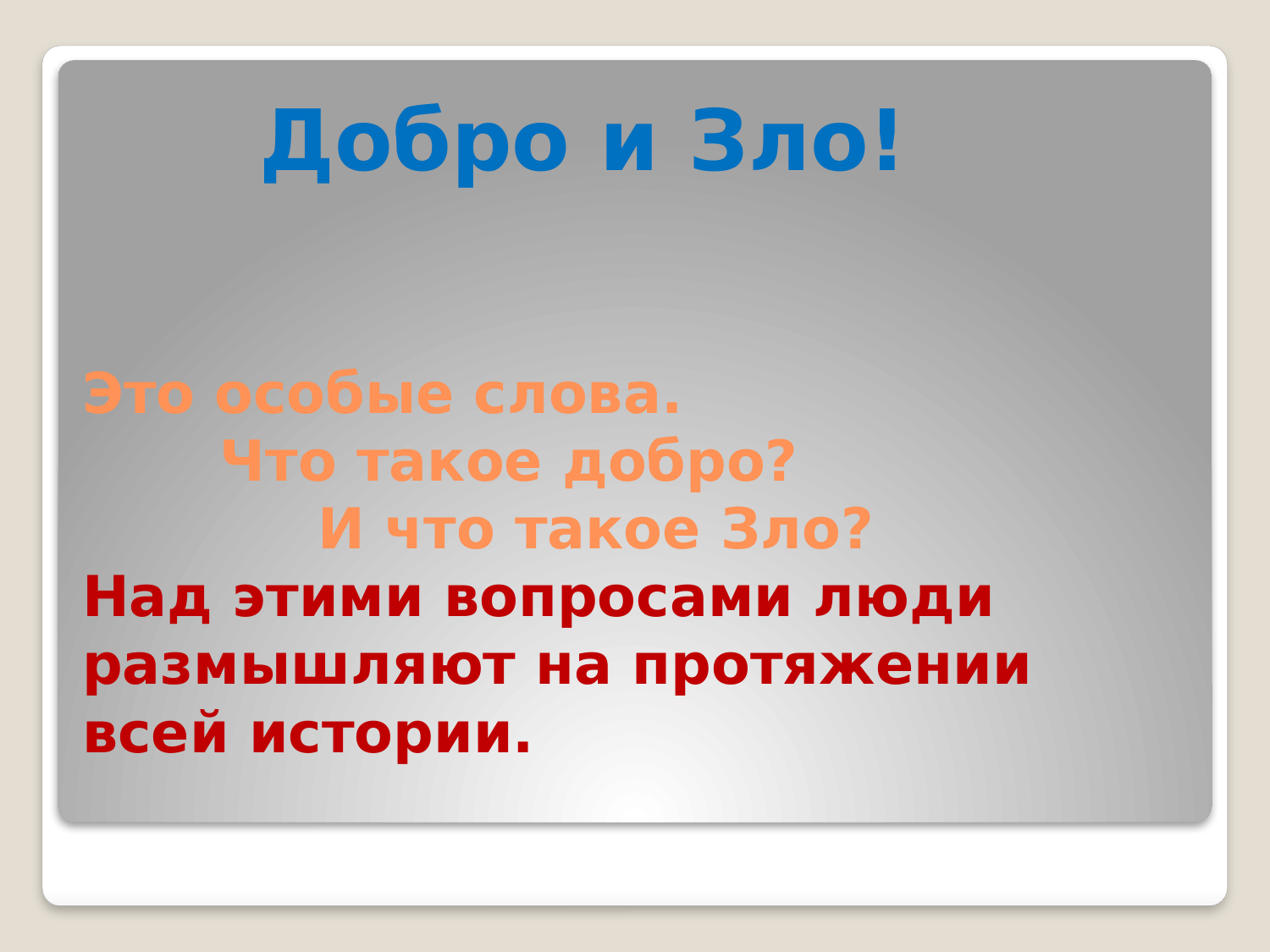

Добро и Зло!
# Это особые слова. Что такое добро? И что такое Зло? Над этими вопросами люди размышляют на протяжении всей истории.